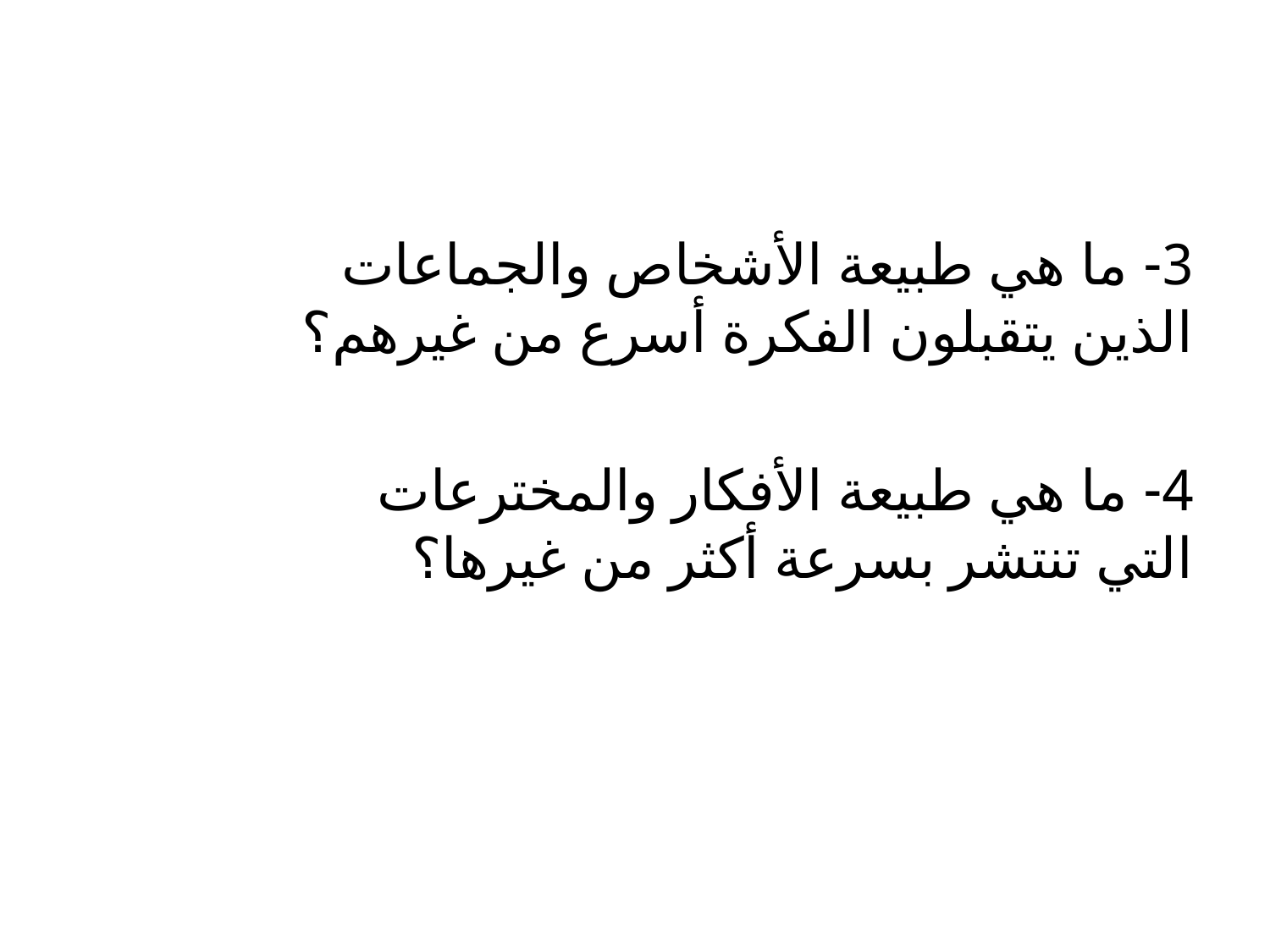

3- ما هي طبيعة الأشخاص والجماعات الذين يتقبلون الفكرة أسرع من غيرهم؟

4- ما هي طبيعة الأفكار والمخترعات التي تنتشر بسرعة أكثر من غيرها؟